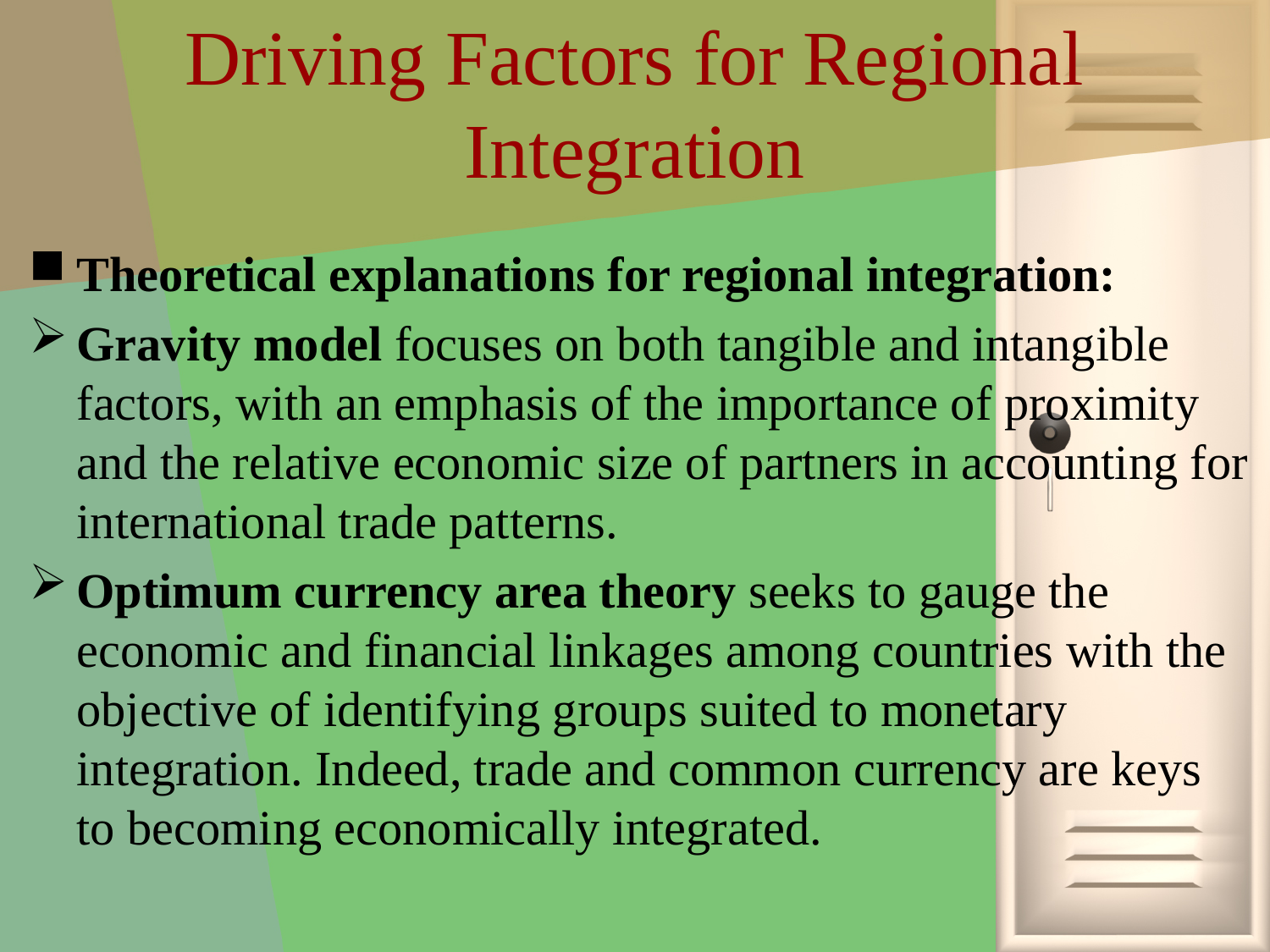

# Driving Factors for Regional Integration
Theoretical explanations for regional integration:
Gravity model focuses on both tangible and intangible factors, with an emphasis of the importance of proximity and the relative economic size of partners in accounting for international trade patterns.
Optimum currency area theory seeks to gauge the economic and financial linkages among countries with the objective of identifying groups suited to monetary integration. Indeed, trade and common currency are keys to becoming economically integrated.